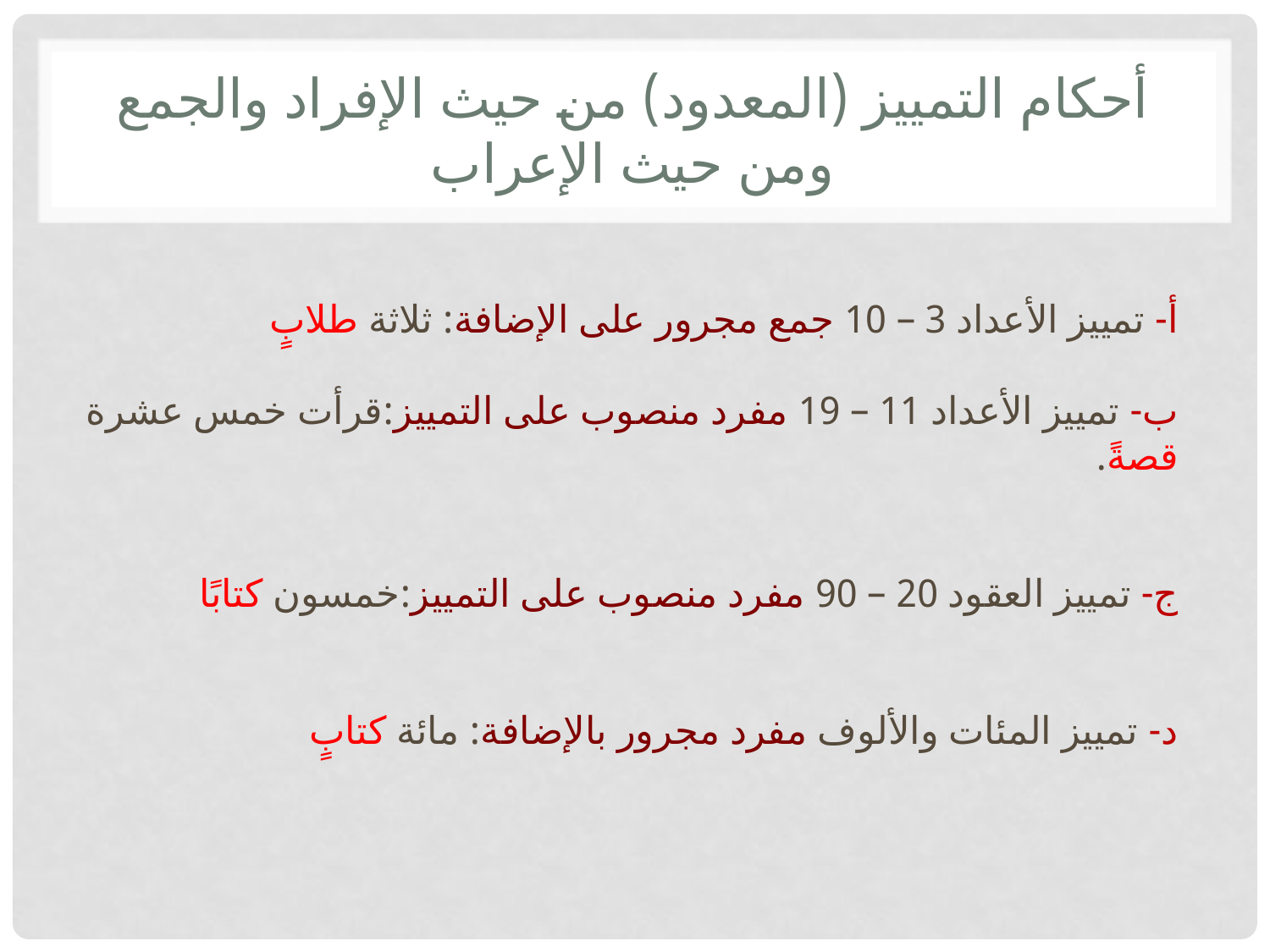

# أحكام التمييز (المعدود) من حيث الإفراد والجمع ومن حيث الإعراب
أ- تمييز الأعداد 3 – 10 جمع مجرور على الإضافة: ثلاثة طلابٍ
ب- تمييز الأعداد 11 – 19 مفرد منصوب على التمييز:قرأت خمس عشرة قصةً.
ج- تمييز العقود 20 – 90 مفرد منصوب على التمييز:خمسون كتابًا
د- تمييز المئات والألوف مفرد مجرور بالإضافة: مائة كتابٍ